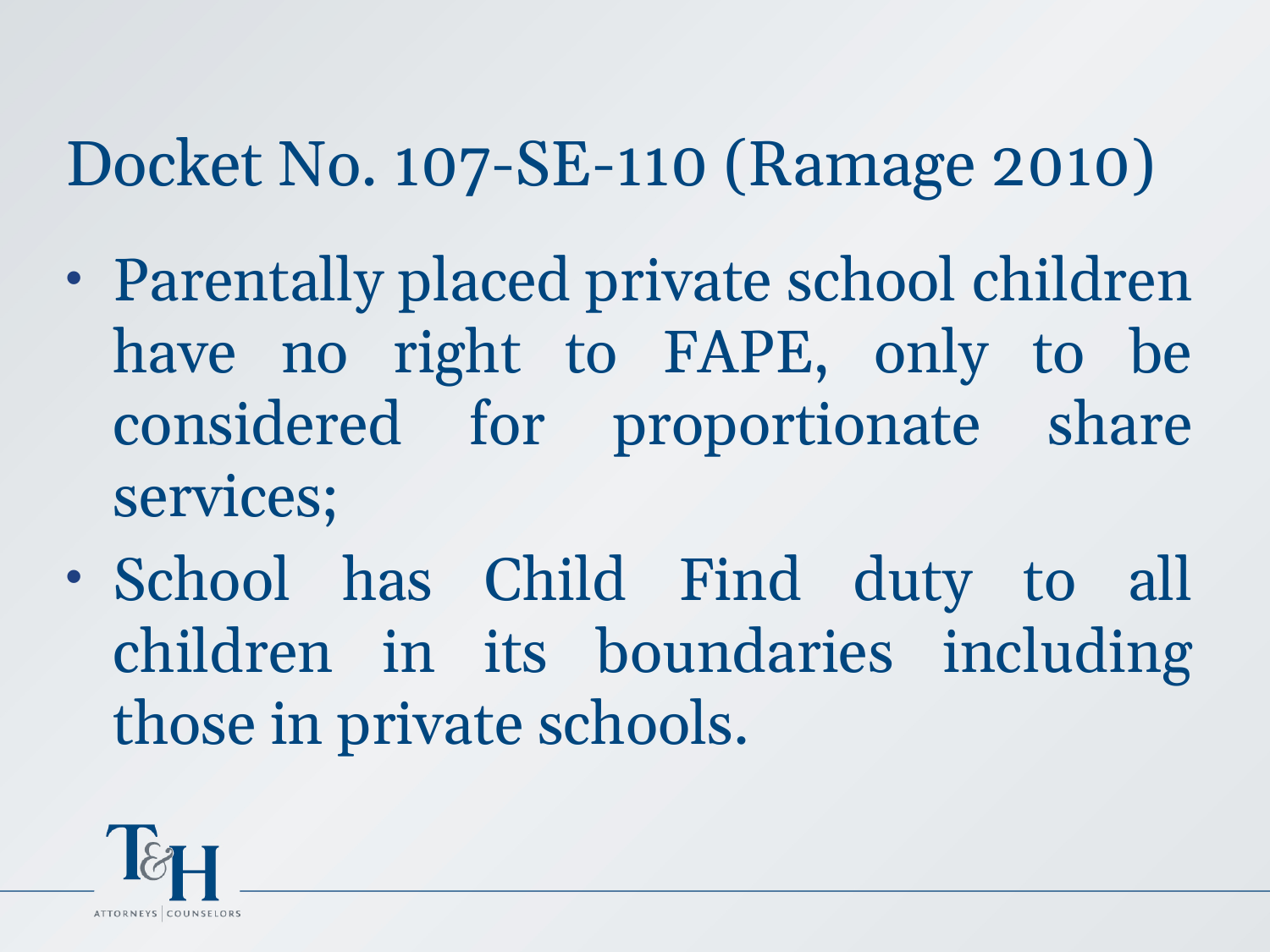

Docket No. 107-SE-110 (Ramage 2010)
Parentally placed private school children have no right to FAPE, only to be considered for proportionate share services;
School has Child Find duty to all children in its boundaries including those in private schools.